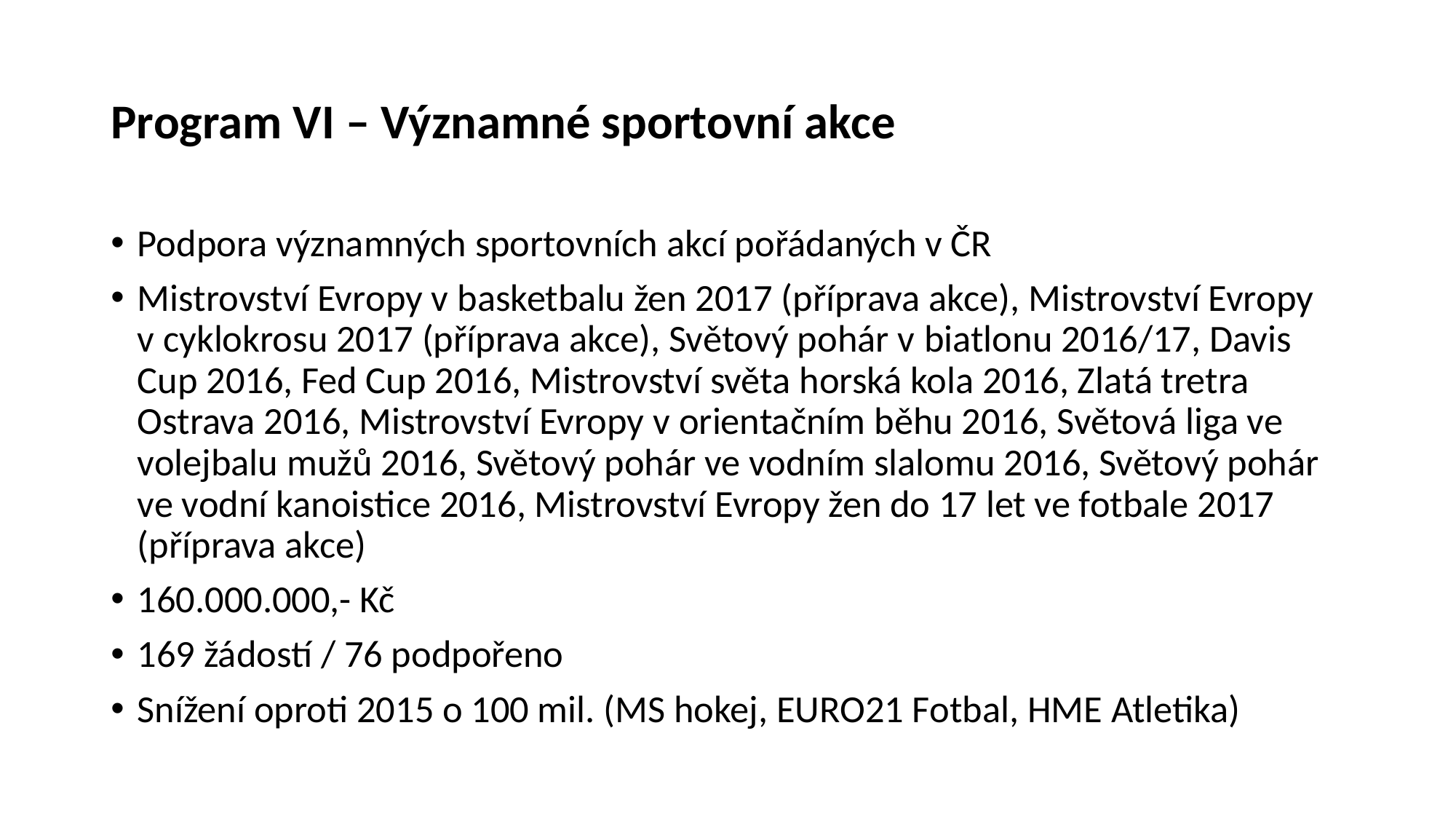

# Program VI – Významné sportovní akce
Podpora významných sportovních akcí pořádaných v ČR
Mistrovství Evropy v basketbalu žen 2017 (příprava akce), Mistrovství Evropy v cyklokrosu 2017 (příprava akce), Světový pohár v biatlonu 2016/17, Davis Cup 2016, Fed Cup 2016, Mistrovství světa horská kola 2016, Zlatá tretra Ostrava 2016, Mistrovství Evropy v orientačním běhu 2016, Světová liga ve volejbalu mužů 2016, Světový pohár ve vodním slalomu 2016, Světový pohár ve vodní kanoistice 2016, Mistrovství Evropy žen do 17 let ve fotbale 2017 (příprava akce)
160.000.000,- Kč
169 žádostí / 76 podpořeno
Snížení oproti 2015 o 100 mil. (MS hokej, EURO21 Fotbal, HME Atletika)